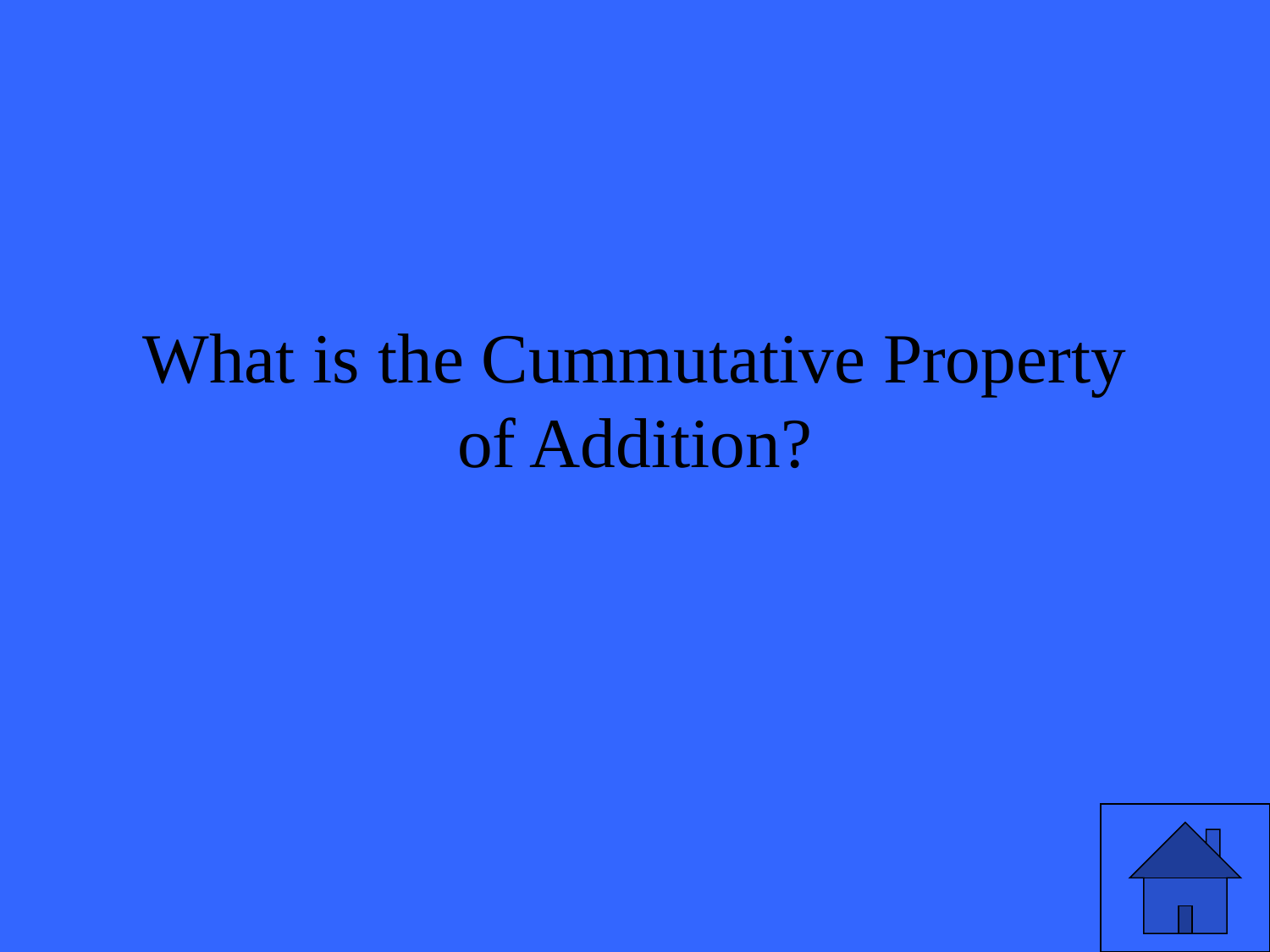

# What is the Cummutative Property of Addition?